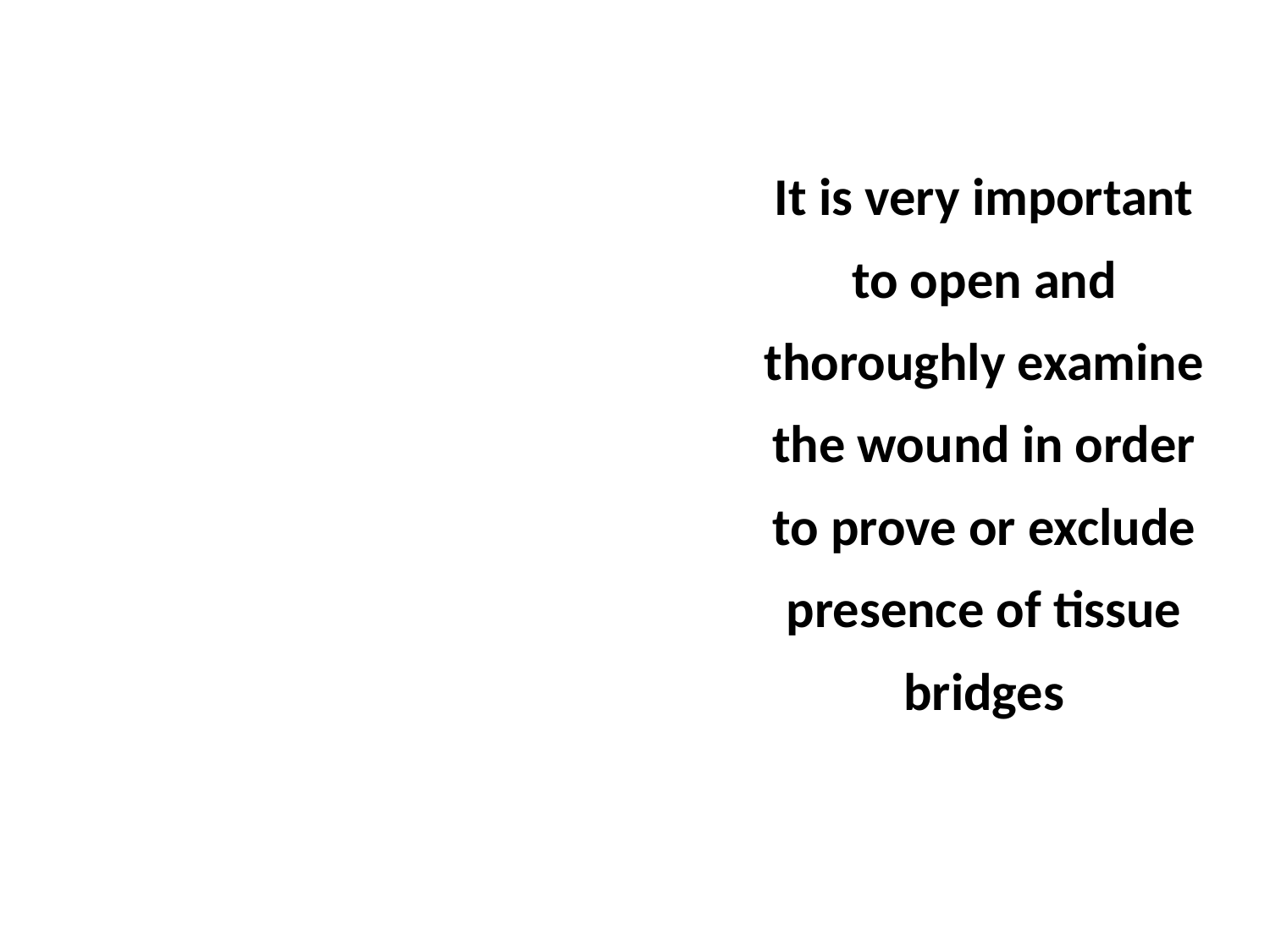

#
It is very important to open and thoroughly examine the wound in order to prove or exclude presence of tissue bridges